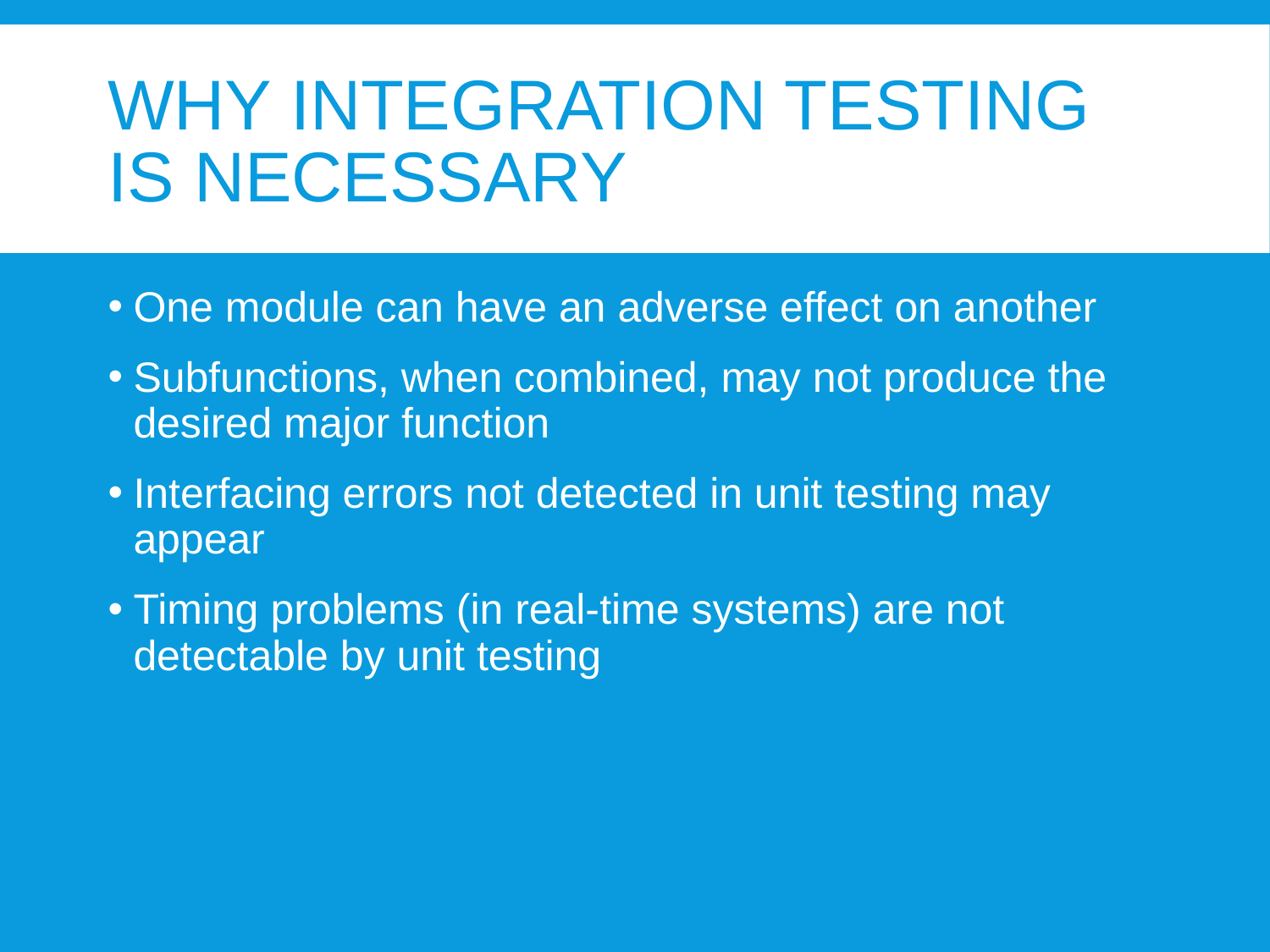

# Why Integration Testing Is Necessary
One module can have an adverse effect on another
Subfunctions, when combined, may not produce the desired major function
Interfacing errors not detected in unit testing may appear
Timing problems (in real-time systems) are not detectable by unit testing